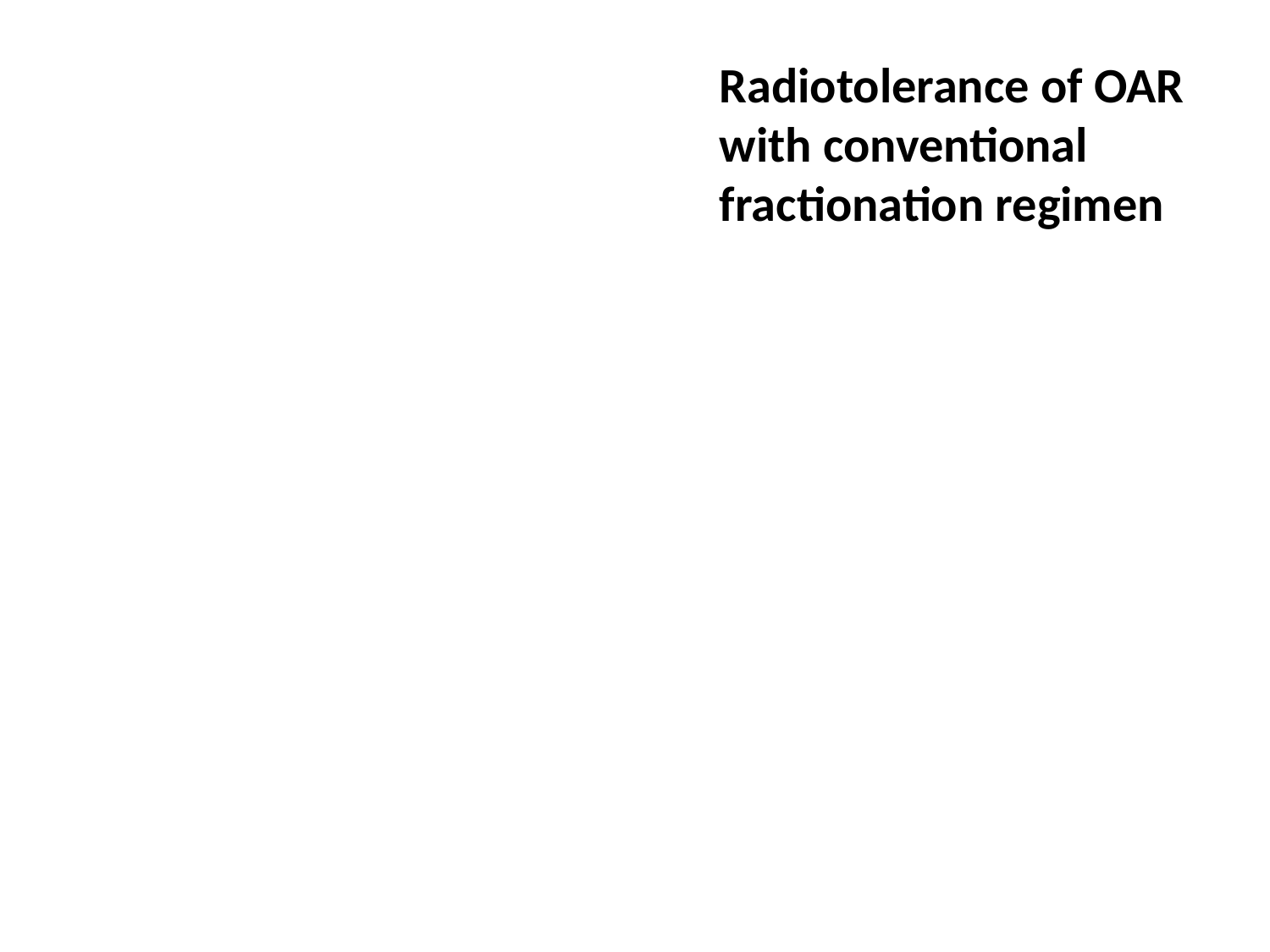

Radiotolerance of OAR with conventional fractionation regimen